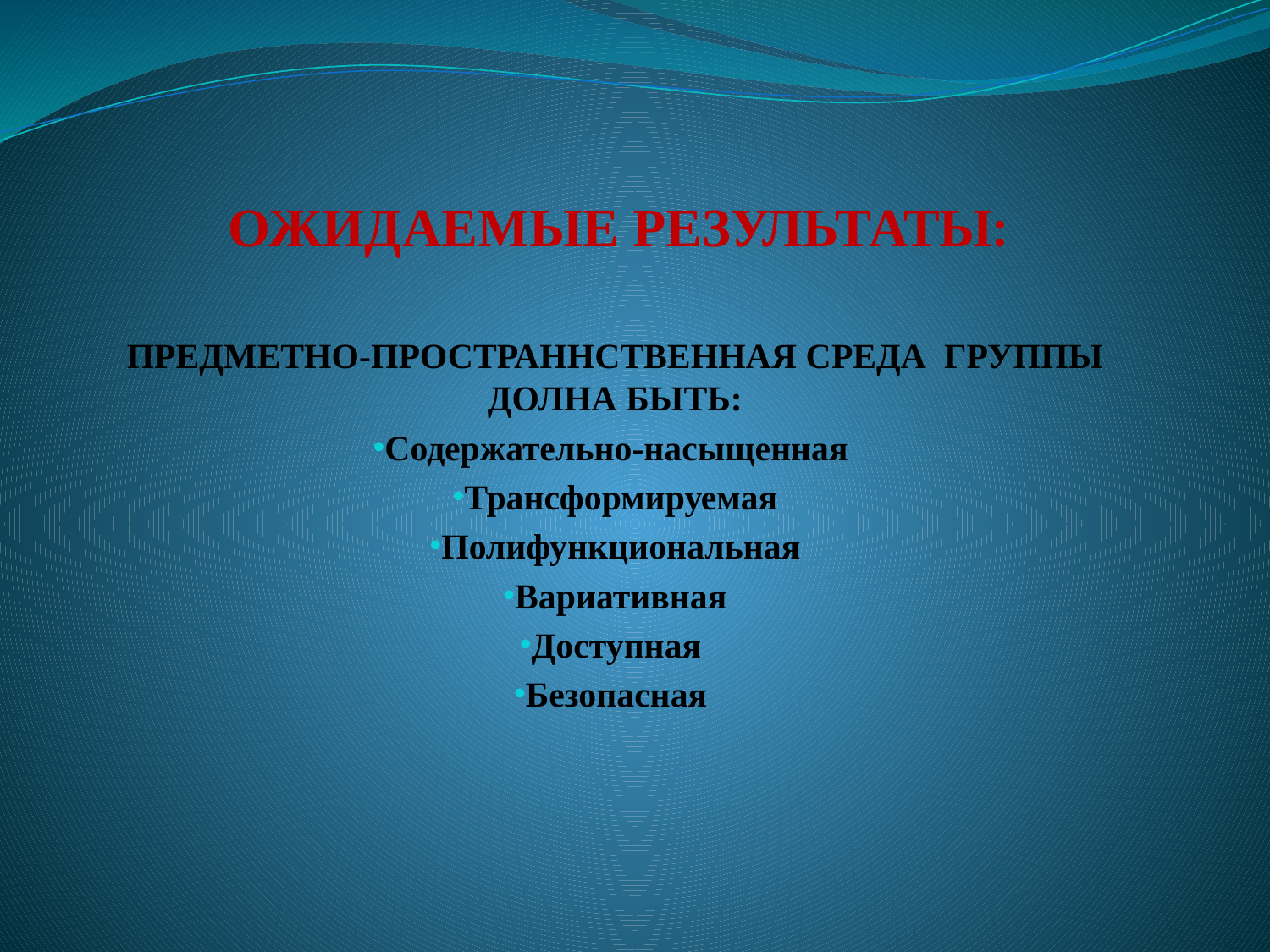

# ОЖИДАЕМЫЕ РЕЗУЛЬТАТЫ:
ПРЕДМЕТНО-ПРОСТРАННСТВЕННАЯ СРЕДА  ГРУППЫ ДОЛНА БЫТЬ:
Содержательно-насыщенная
Трансформируемая
Полифункциональная
Вариативная
Доступная
Безопасная